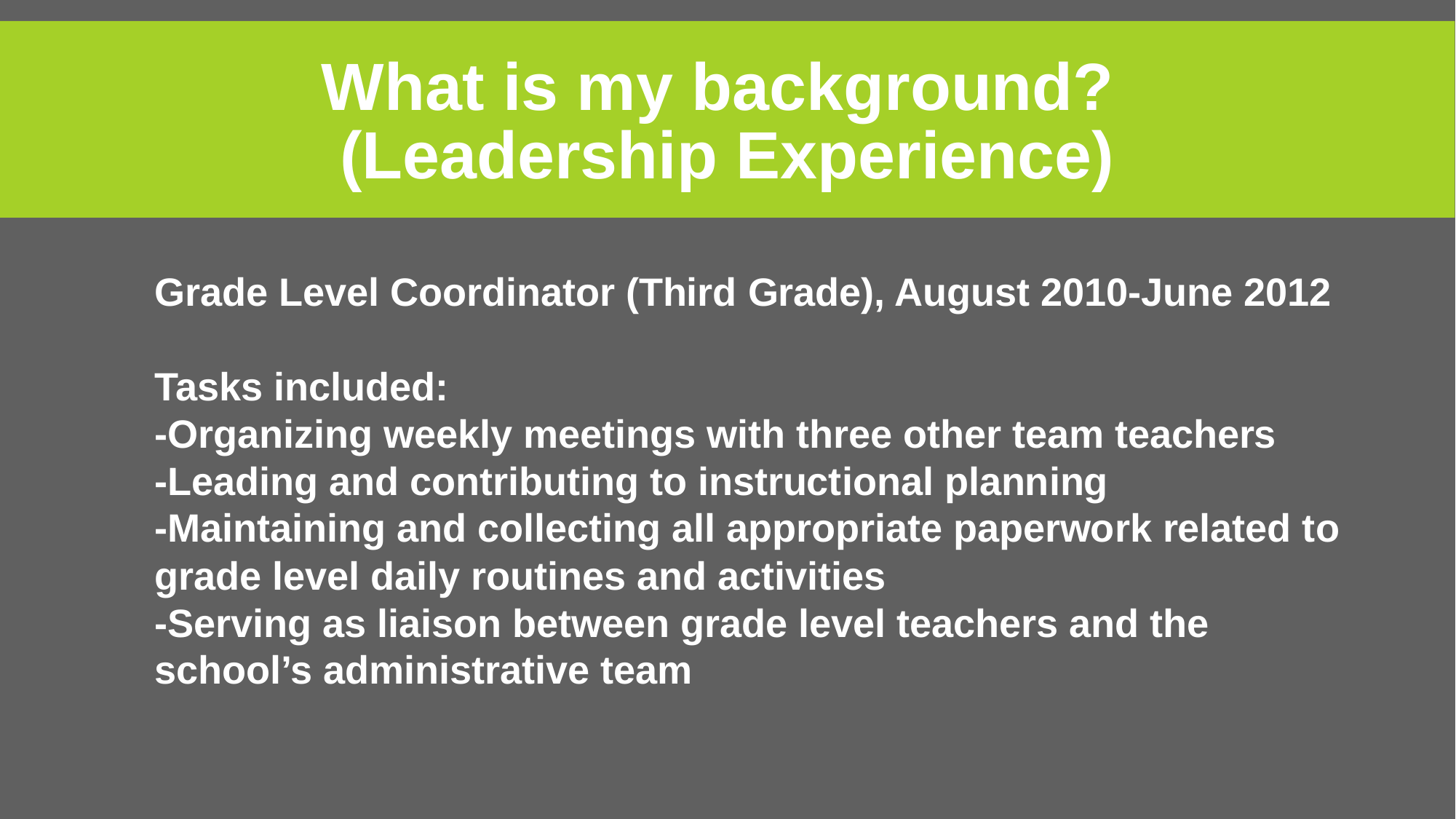

# What is my background? (Leadership Experience)

Grade Level Coordinator (Third Grade), August 2010-June 2012

Tasks included:
-Organizing weekly meetings with three other team teachers
-Leading and contributing to instructional planning
-Maintaining and collecting all appropriate paperwork related to grade level daily routines and activities
-Serving as liaison between grade level teachers and the school’s administrative team